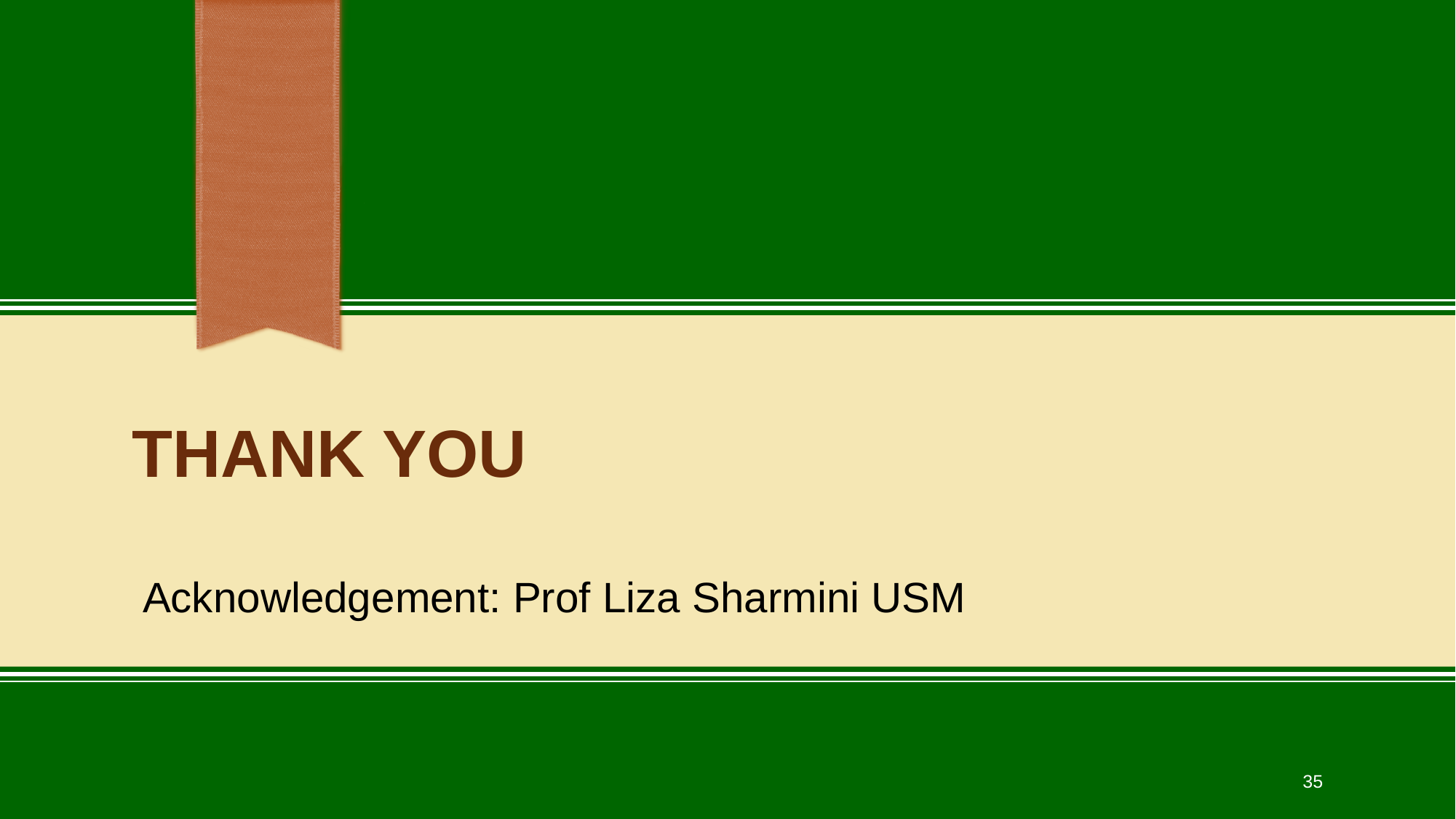

# THANK YOU
Acknowledgement: Prof Liza Sharmini USM
35